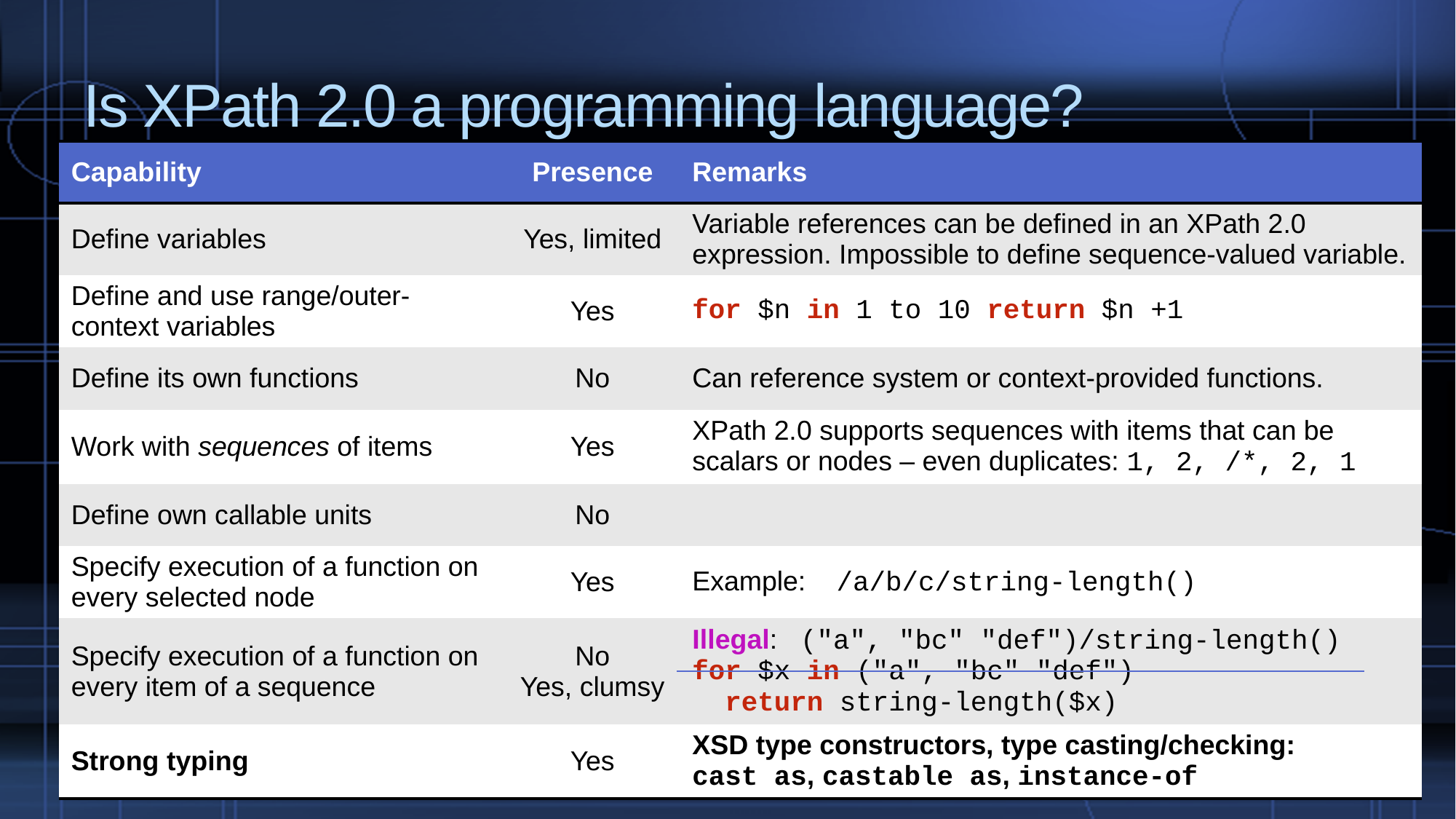

# Is XPath 2.0 a programming language?
| Capability | Presence | Remarks |
| --- | --- | --- |
| Define variables | Yes, limited | Variable references can be defined in an XPath 2.0 expression. Impossible to define sequence-valued variable. |
| Define and use range/outer-context variables | Yes | for $n in 1 to 10 return $n +1 |
| Define its own functions | No | Can reference system or context-provided functions. |
| Work with sequences of items | Yes | XPath 2.0 supports sequences with items that can be scalars or nodes – even duplicates: 1, 2, /\*, 2, 1 |
| Define own callable units | No |  |
| Specify execution of a function on every selected node | Yes | Example: /a/b/c/string-length() |
| Specify execution of a function on every item of a sequence | No Yes, clumsy | Illegal: ("a", "bc" "def")/string-length() for $x in ("a", "bc" "def") return string-length($x) |
| Strong typing | Yes | XSD type constructors, type casting/checking: cast as, castable as, instance-of |